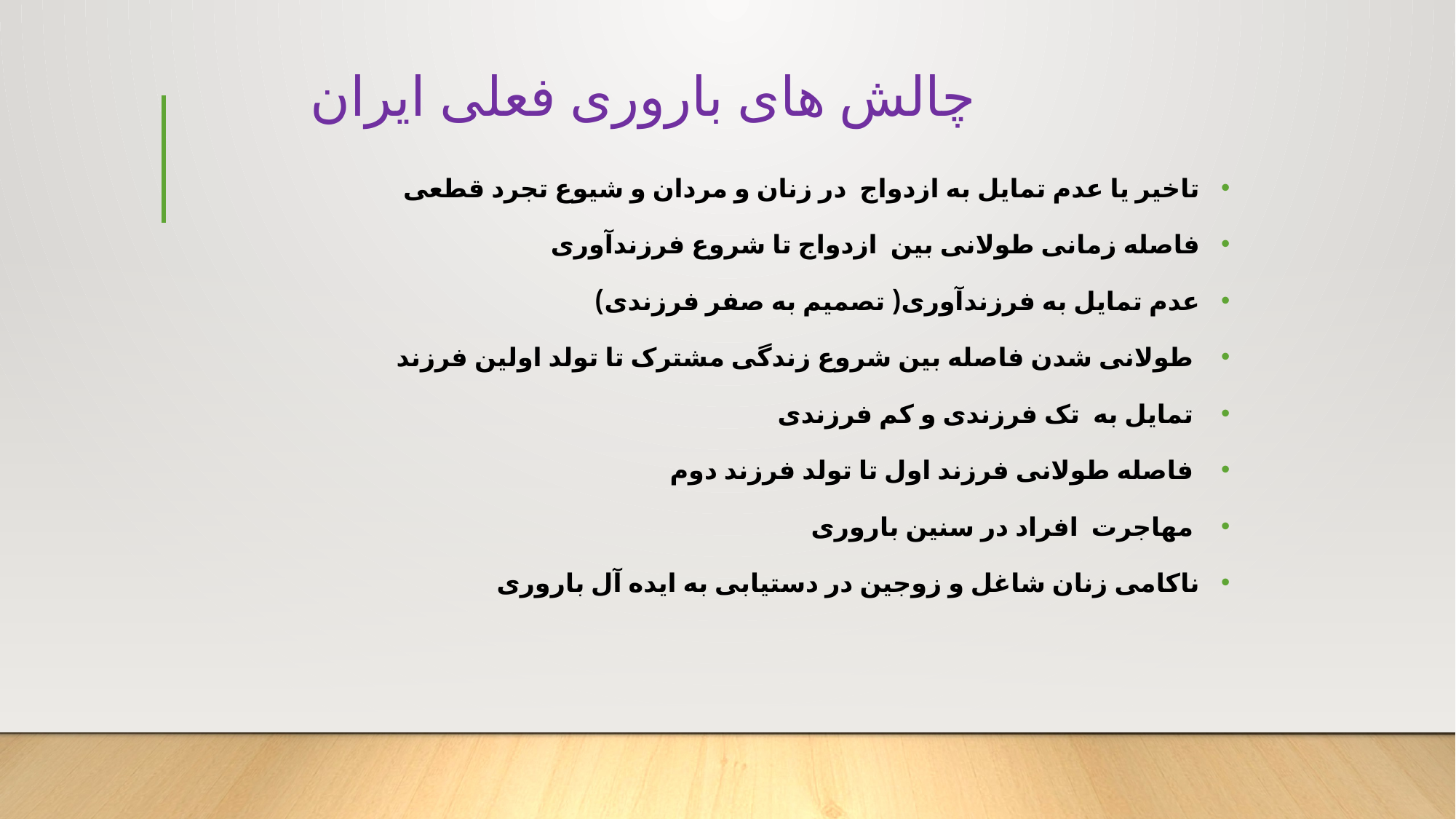

# چالش های باروری فعلی ایران
تاخیر یا عدم تمایل به ازدواج  در زنان و مردان و شیوع تجرد قطعی
فاصله زمانی طولانی بین  ازدواج تا شروع فرزندآوری
عدم تمایل به فرزندآوری( تصمیم به صفر فرزندی)
 طولانی شدن فاصله بین شروع زندگی مشترک تا تولد اولین فرزند
 تمایل به  تک فرزندی و کم فرزندی
 فاصله طولانی فرزند اول تا تولد فرزند دوم
 مهاجرت  افراد در سنین باروری
ناکامی زنان شاغل و زوجین در دستیابی به ایده آل باروری